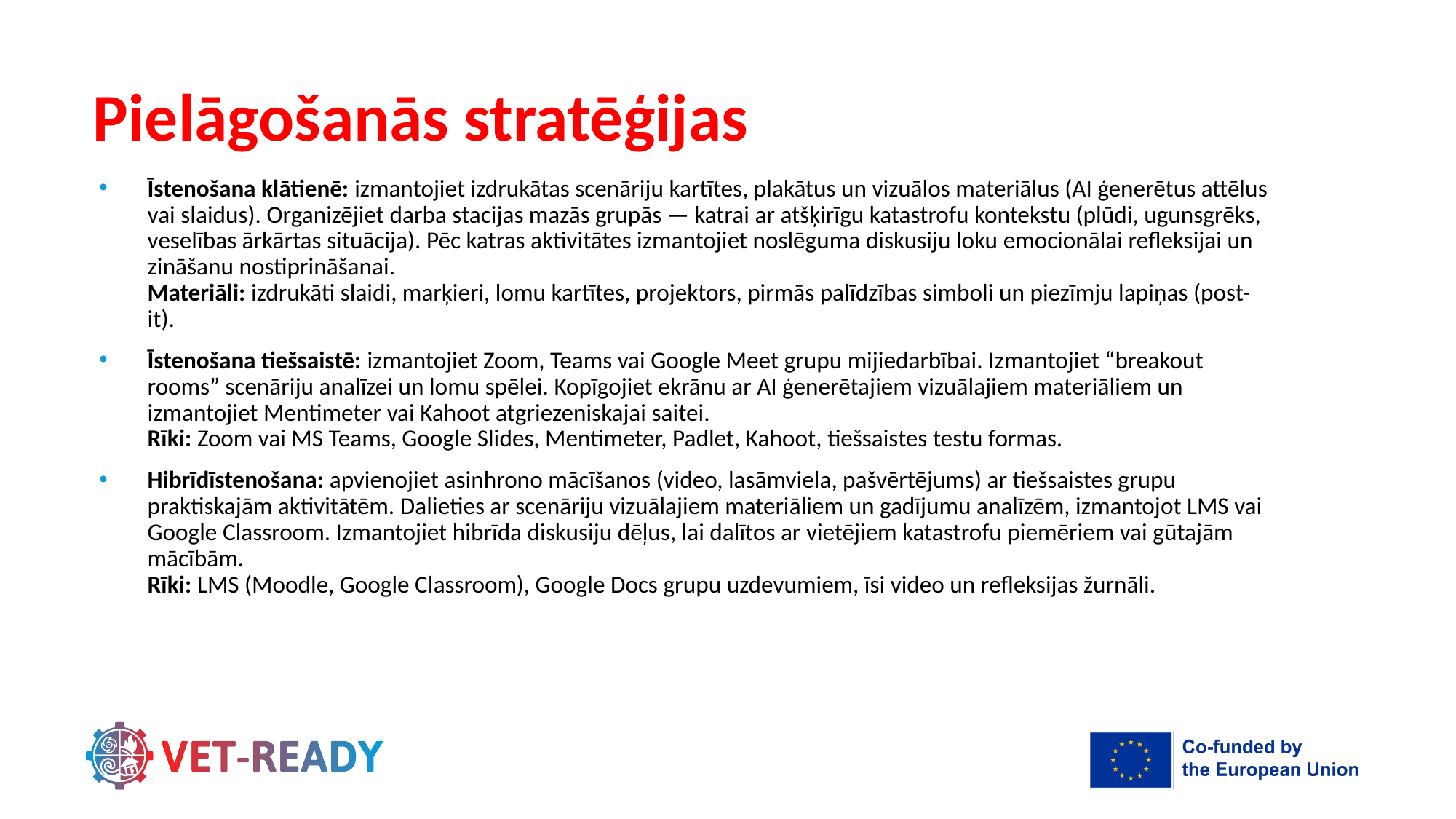

# Pielāgošanās stratēģijas
Īstenošana klātienē: izmantojiet izdrukātas scenāriju kartītes, plakātus un vizuālos materiālus (AI ģenerētus attēlus vai slaidus). Organizējiet darba stacijas mazās grupās — katrai ar atšķirīgu katastrofu kontekstu (plūdi, ugunsgrēks, veselības ārkārtas situācija). Pēc katras aktivitātes izmantojiet noslēguma diskusiju loku emocionālai refleksijai un zināšanu nostiprināšanai.
Materiāli: izdrukāti slaidi, marķieri, lomu kartītes, projektors, pirmās palīdzības simboli un piezīmju lapiņas (post-it).
Īstenošana tiešsaistē: izmantojiet Zoom, Teams vai Google Meet grupu mijiedarbībai. Izmantojiet “breakout rooms” scenāriju analīzei un lomu spēlei. Kopīgojiet ekrānu ar AI ģenerētajiem vizuālajiem materiāliem un izmantojiet Mentimeter vai Kahoot atgriezeniskajai saitei.
Rīki: Zoom vai MS Teams, Google Slides, Mentimeter, Padlet, Kahoot, tiešsaistes testu formas.
Hibrīdīstenošana: apvienojiet asinhrono mācīšanos (video, lasāmviela, pašvērtējums) ar tiešsaistes grupu praktiskajām aktivitātēm. Dalieties ar scenāriju vizuālajiem materiāliem un gadījumu analīzēm, izmantojot LMS vai Google Classroom. Izmantojiet hibrīda diskusiju dēļus, lai dalītos ar vietējiem katastrofu piemēriem vai gūtajām mācībām.
Rīki: LMS (Moodle, Google Classroom), Google Docs grupu uzdevumiem, īsi video un refleksijas žurnāli.